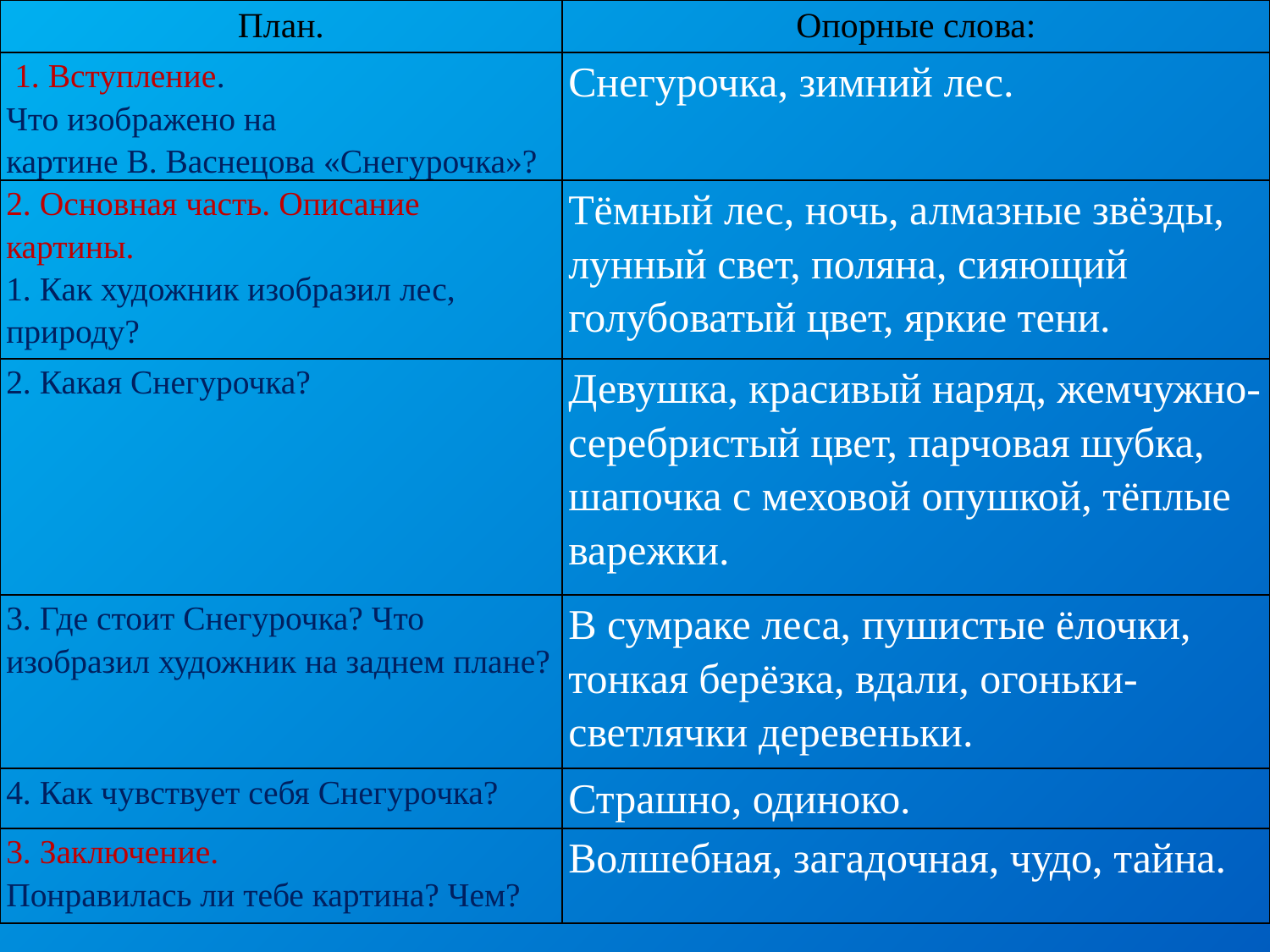

| План. | Опорные слова: |
| --- | --- |
| 1. Вступление. Что изображено на картине В. Васнецова «Снегурочка»? | Снегурочка, зимний лес. |
| 2. Основная часть. Описание картины. 1. Как художник изобразил лес, природу? | Тёмный лес, ночь, алмазные звёзды, лунный свет, поляна, сияющий голубоватый цвет, яркие тени. |
| 2. Какая Снегурочка? | Девушка, красивый наряд, жемчужно-серебристый цвет, парчовая шубка, шапочка с меховой опушкой, тёплые варежки. |
| 3. Где стоит Снегурочка? Что изобразил художник на заднем плане? | В сумраке леса, пушистые ёлочки, тонкая берёзка, вдали, огоньки-светлячки деревеньки. |
| 4. Как чувствует себя Снегурочка? | Страшно, одиноко. |
| 3. Заключение. Понравилась ли тебе картина? Чем? | Волшебная, загадочная, чудо, тайна. |